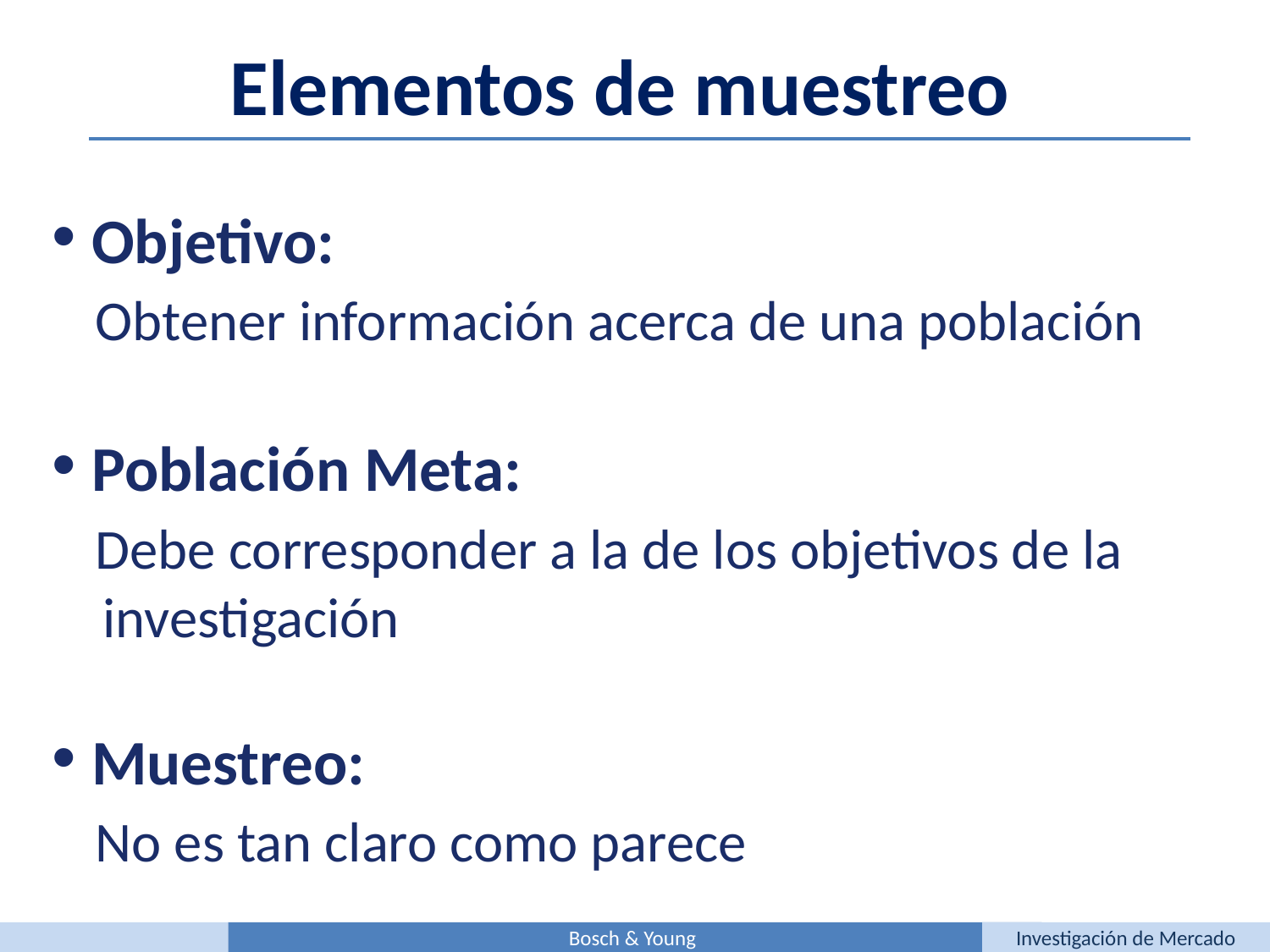

Elementos de muestreo
 Objetivo:
   Obtener información acerca de una población
 Población Meta:
   Debe corresponder a la de los objetivos de la
    investigación
 Muestreo:
   No es tan claro como parece

Bosch & Young
Investigación de Mercado